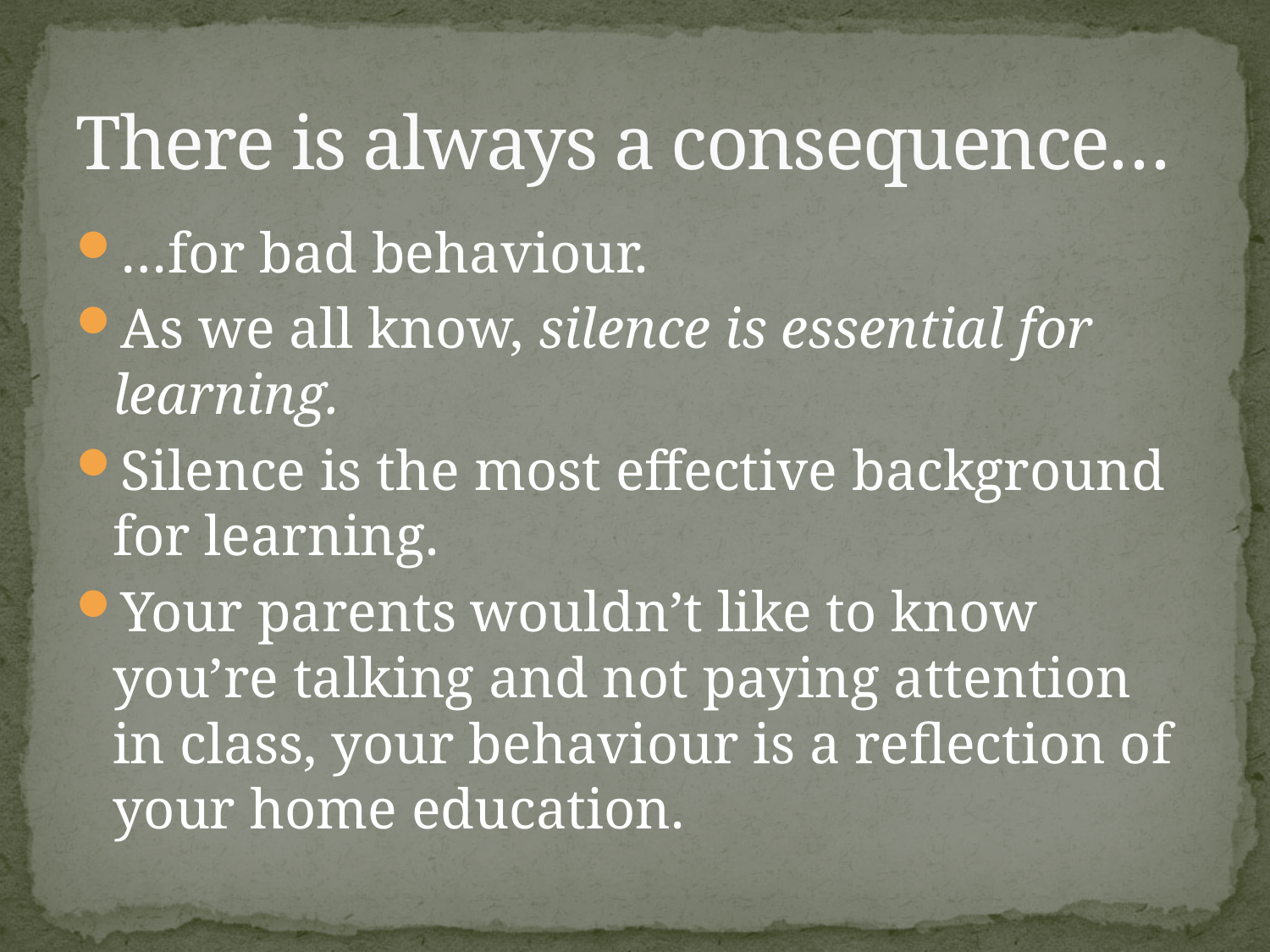

# There is always a consequence…
…for bad behaviour.
As we all know, silence is essential for learning.
Silence is the most effective background for learning.
Your parents wouldn’t like to know you’re talking and not paying attention in class, your behaviour is a reflection of your home education.